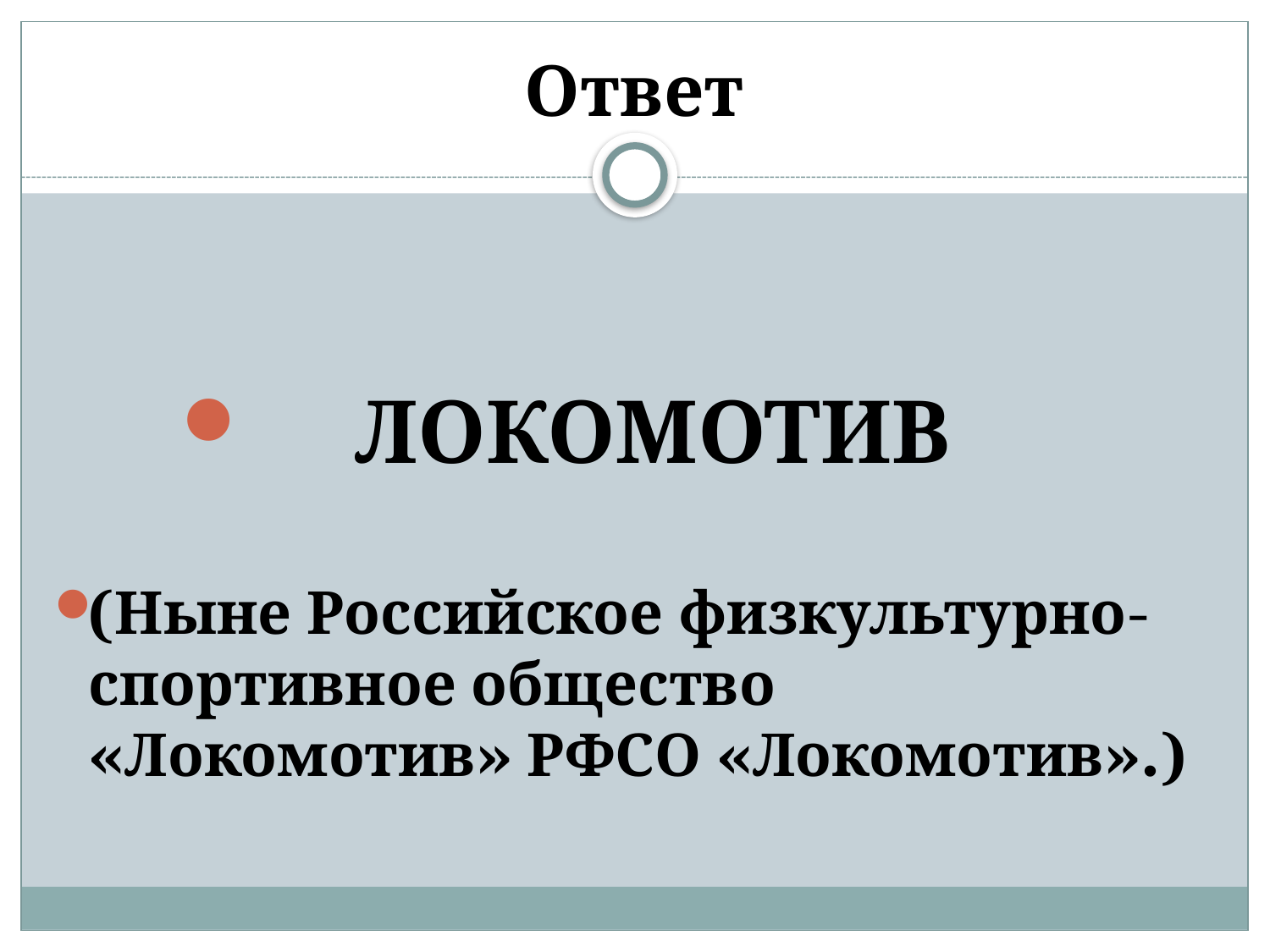

# Ответ

ЛОКОМОТИВ

(Ныне Российское физкультурно-спортивное общество «Локомотив» РФСО «Локомотив».)